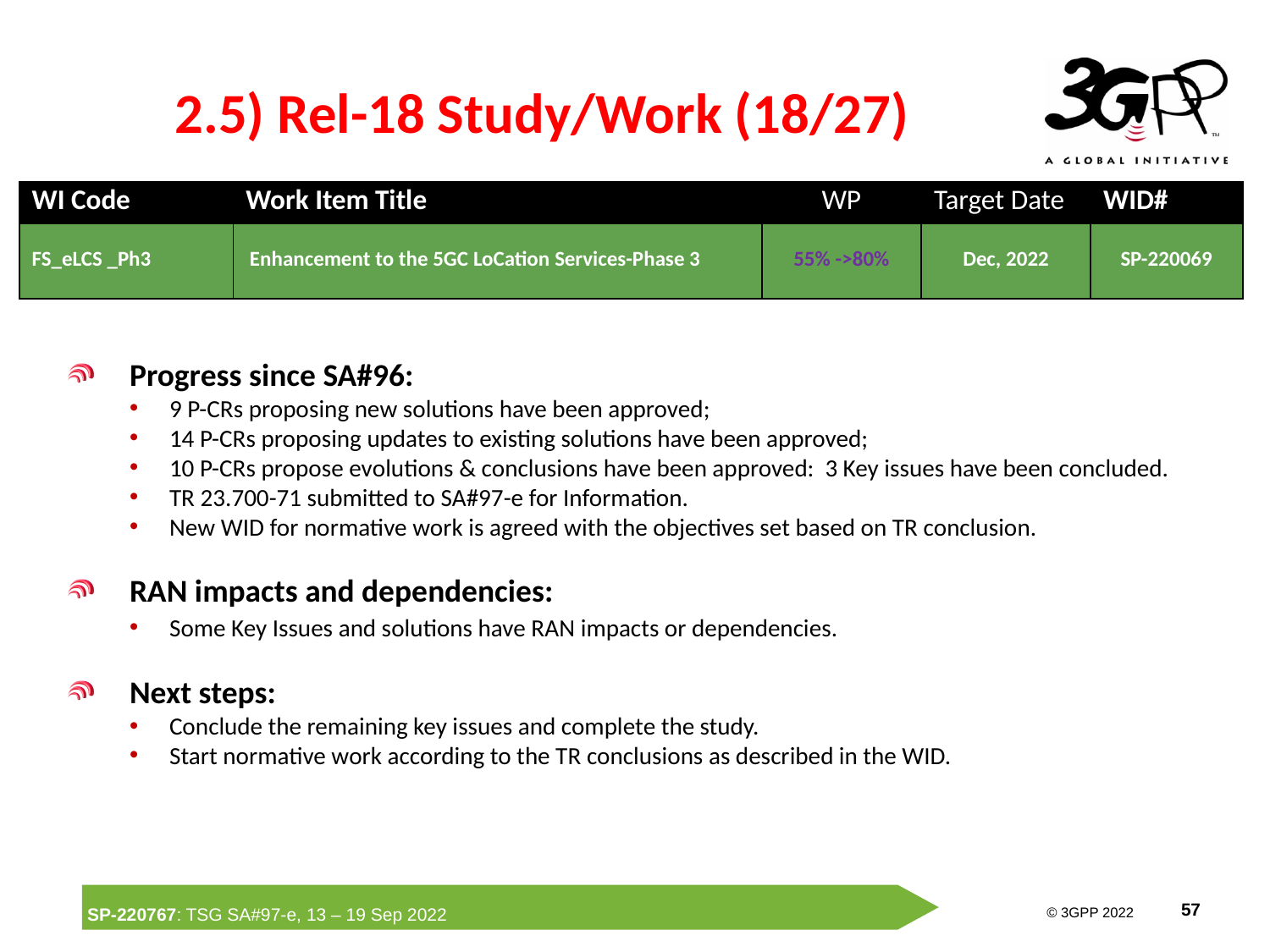

# 2.5) Rel-18 Study/Work (18/27)
| WI Code | Work Item Title | WP | Target Date | WID# |
| --- | --- | --- | --- | --- |
| FS\_eLCS \_Ph3 | Enhancement to the 5GC LoCation Services-Phase 3 | 55% ->80% | Dec, 2022 | SP-220069 |
Progress since SA#96:
9 P-CRs proposing new solutions have been approved;
14 P-CRs proposing updates to existing solutions have been approved;
10 P-CRs propose evolutions & conclusions have been approved:  3 Key issues have been concluded.
TR 23.700-71 submitted to SA#97-e for Information.
New WID for normative work is agreed with the objectives set based on TR conclusion.

RAN impacts and dependencies:
Some Key Issues and solutions have RAN impacts or dependencies.

Next steps:
Conclude the remaining key issues and complete the study.
Start normative work according to the TR conclusions as described in the WID.